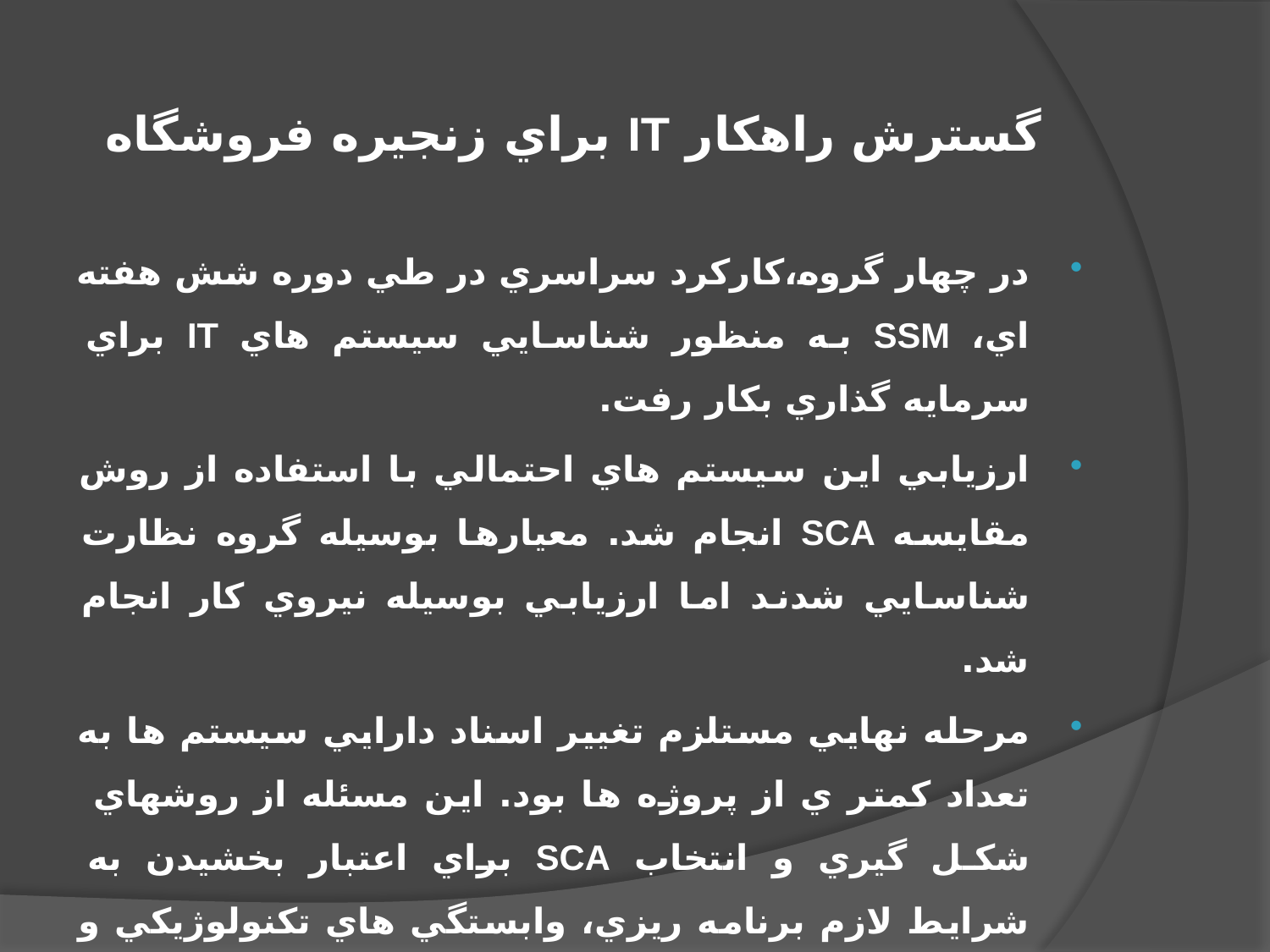

# گسترش راهكار IT براي زنجيره فروشگاه
در چهار گروه،كاركرد سراسري در طي دوره شش هفته اي، SSM به منظور شناسايي سيستم هاي IT براي سرمايه گذاري بكار رفت.
ارزيابي اين سيستم هاي احتمالي با استفاده از روش مقايسه SCA انجام شد. معيارها بوسيله گروه نظارت شناسايي شدند اما ارزيابي بوسيله نيروي كار انجام شد.
مرحله نهايي مستلزم تغيير اسناد دارايي سيستم ها به تعداد كمتر ي از پروژه ها بود. اين مسئله از روشهاي  شكل گيري و انتخاب SCA براي اعتبار بخشيدن به شرايط لازم برنامه ريزي، وابستگي هاي تكنولوژيكي و غيره استفاده كرد. راهكار سيستم موافق بوسيله پروژه ايجاد شد .سيستم هاي جديد گسترش يافتند و در طي دوره پنج ساله معرفي شدند و منجر به امتيازات اساسي و حساب شده گرديدند.